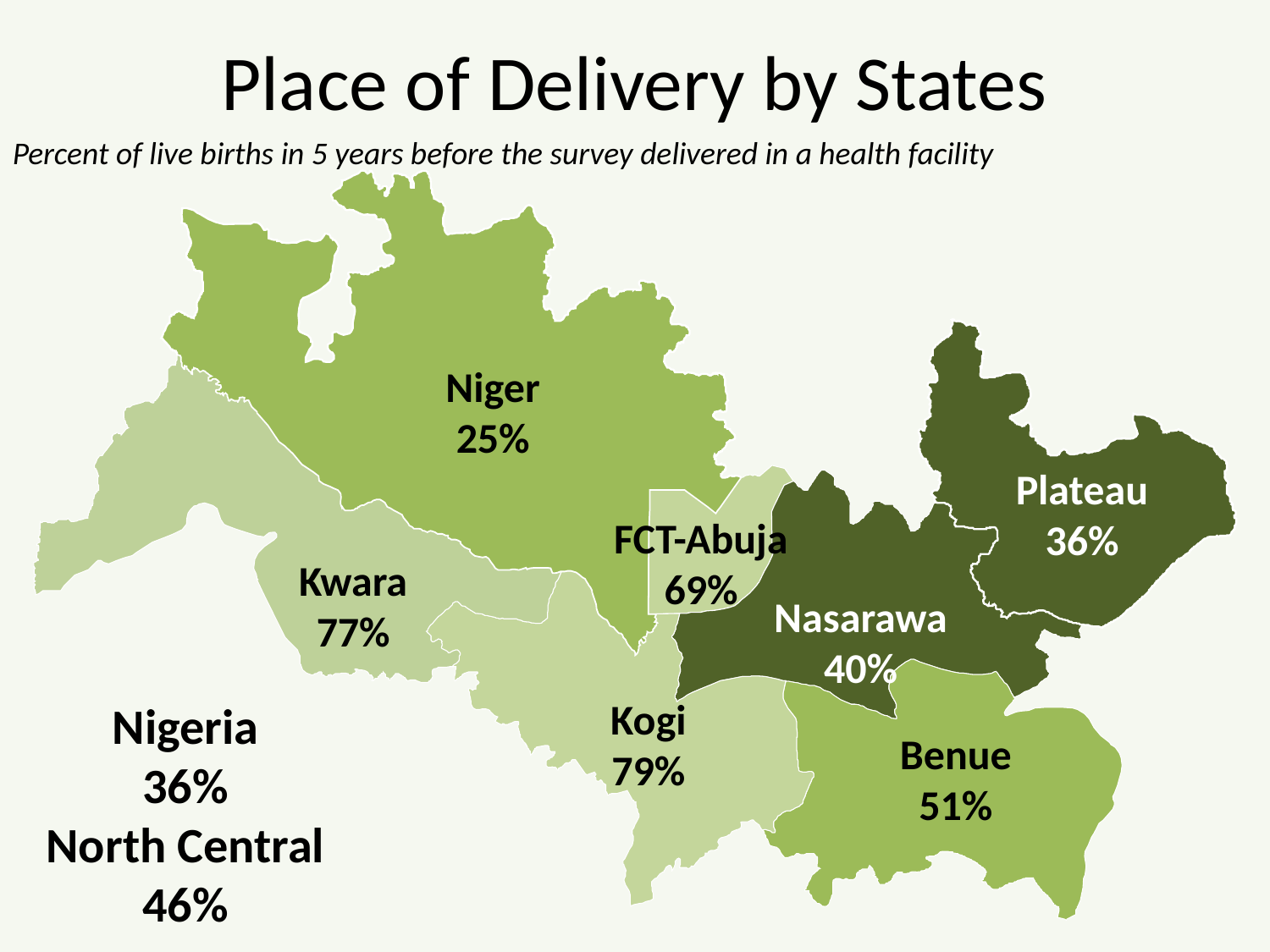

# Place of Delivery by States
Percent of live births in 5 years before the survey delivered in a health facility

Niger
25%
Plateau
36%
FCT-Abuja
69%
Kwara
77%
Nasarawa
40%
Kogi
79%
Nigeria
36%
North Central
46%
Benue
51%